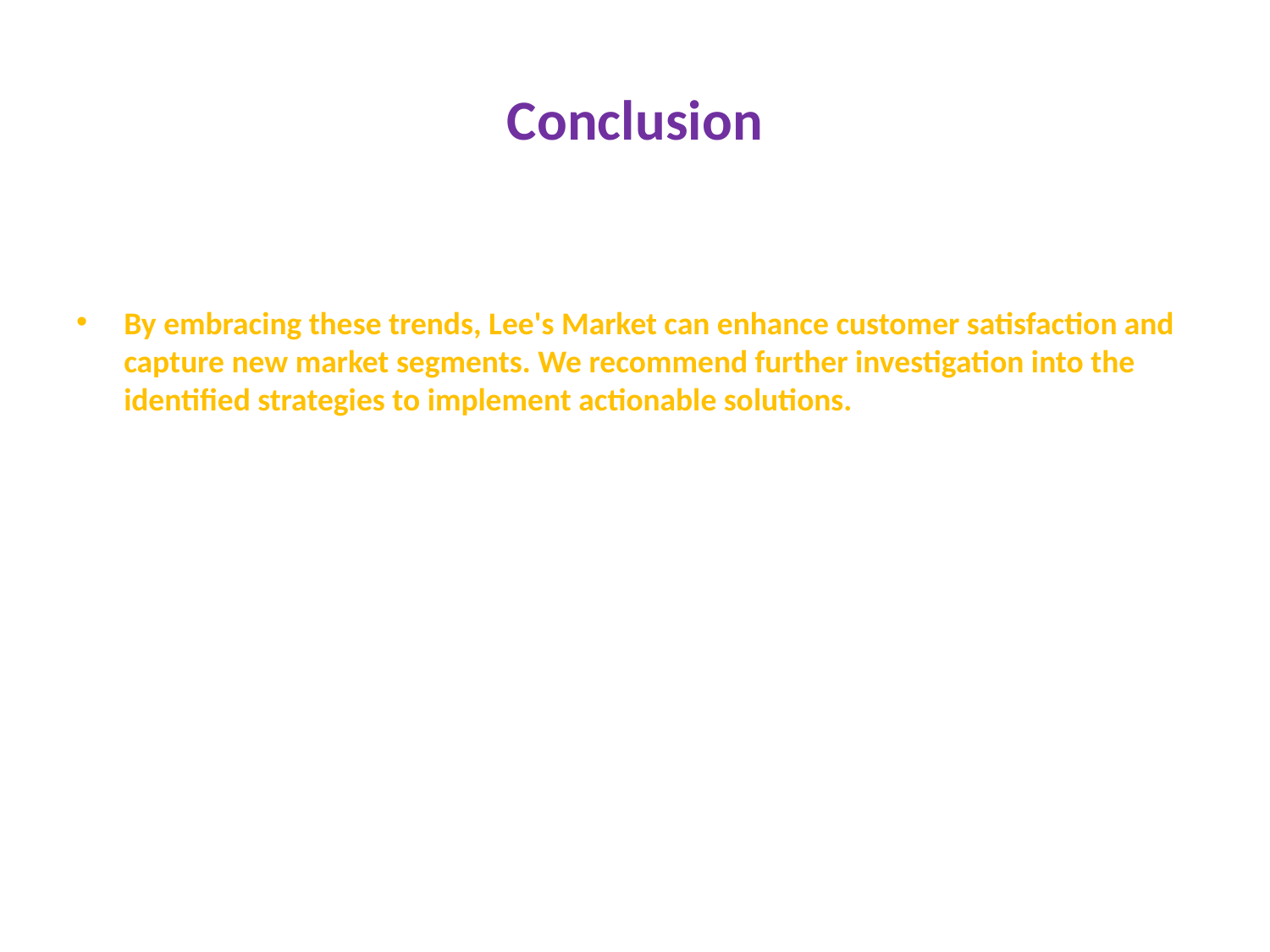

# Conclusion

By embracing these trends, Lee's Market can enhance customer satisfaction and capture new market segments. We recommend further investigation into the identified strategies to implement actionable solutions.